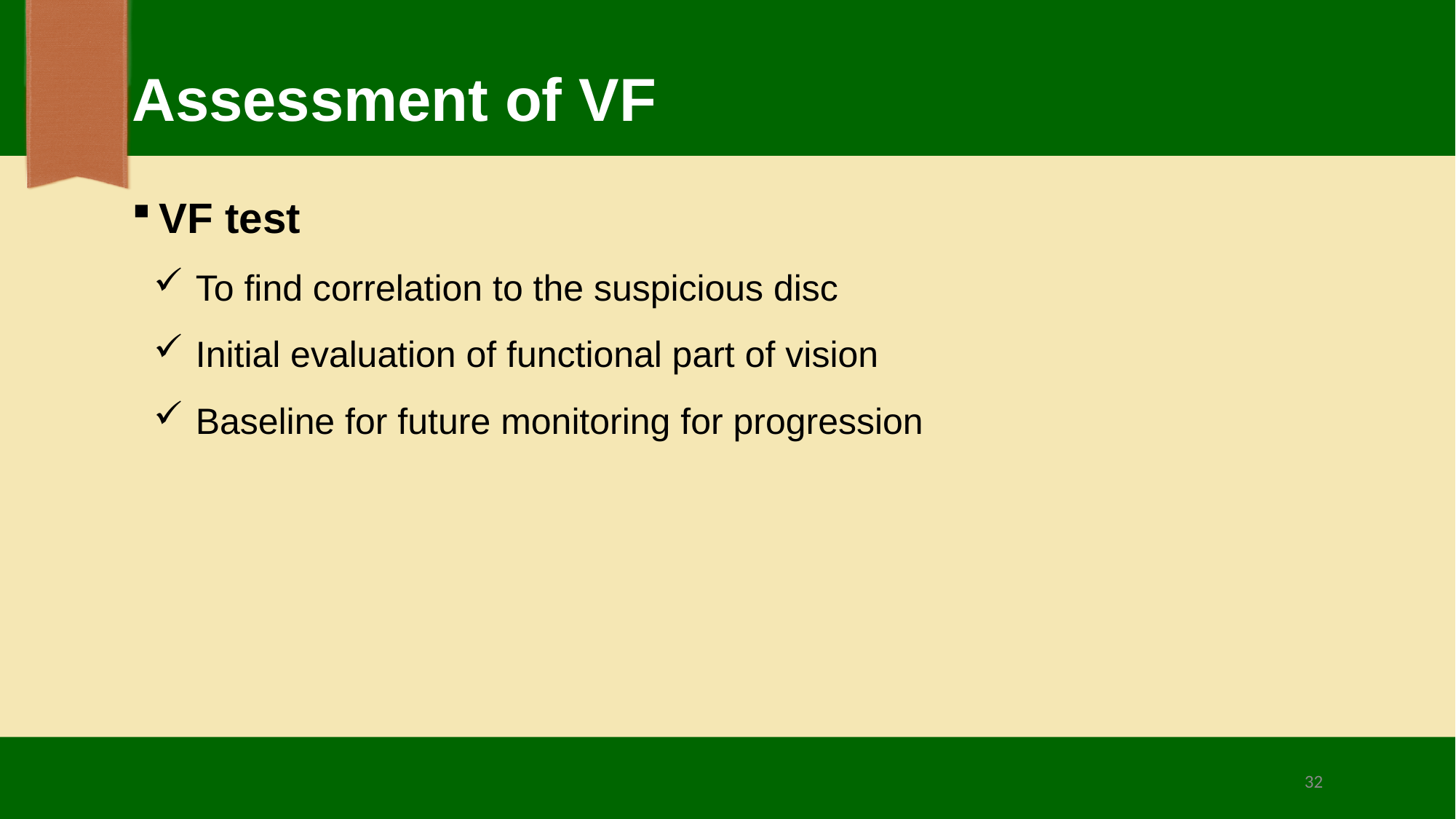

# Assessment of VF
VF test
To find correlation to the suspicious disc
Initial evaluation of functional part of vision
Baseline for future monitoring for progression

32